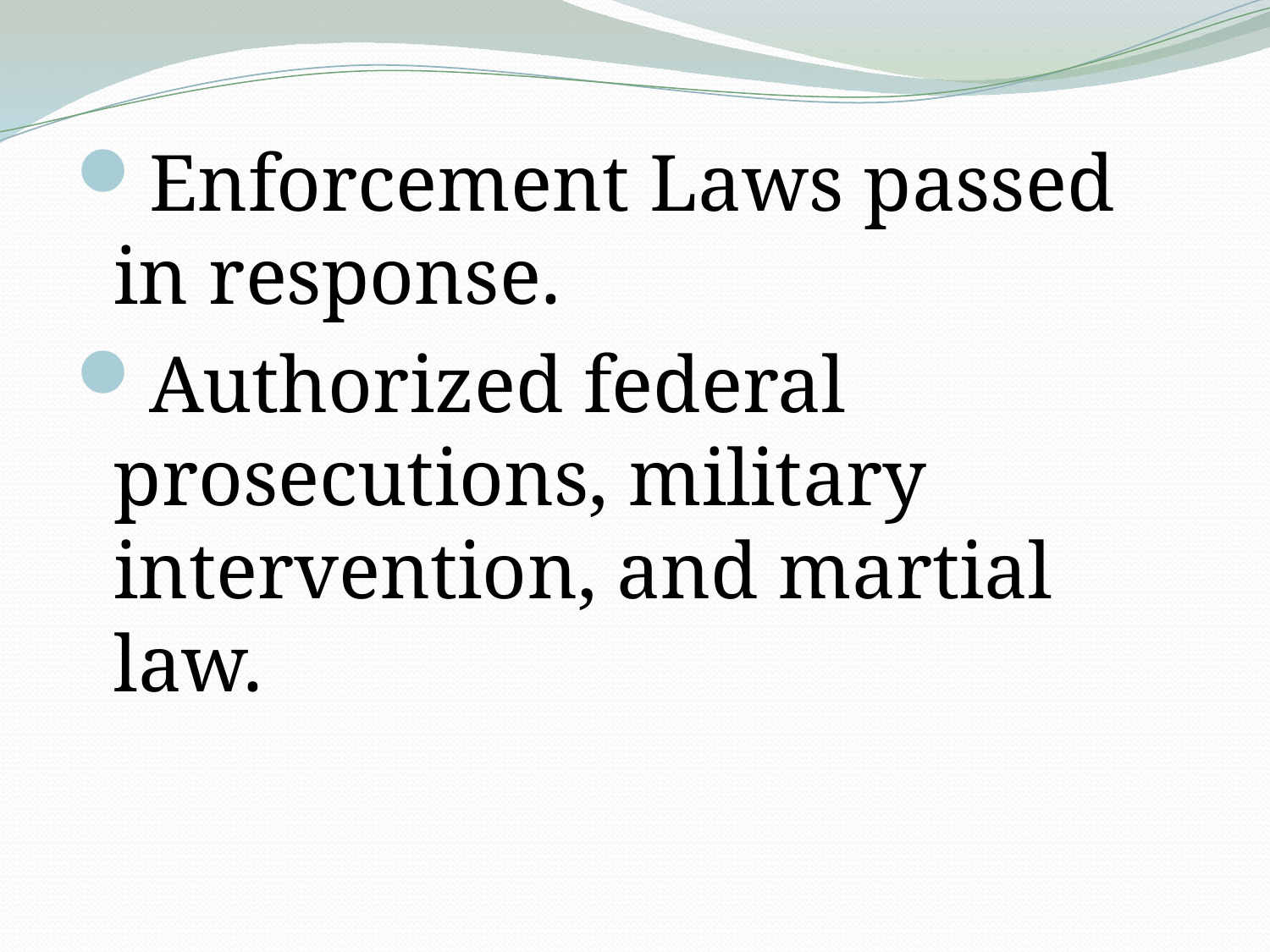

Enforcement Laws passed in response.
Authorized federal prosecutions, military intervention, and martial law.